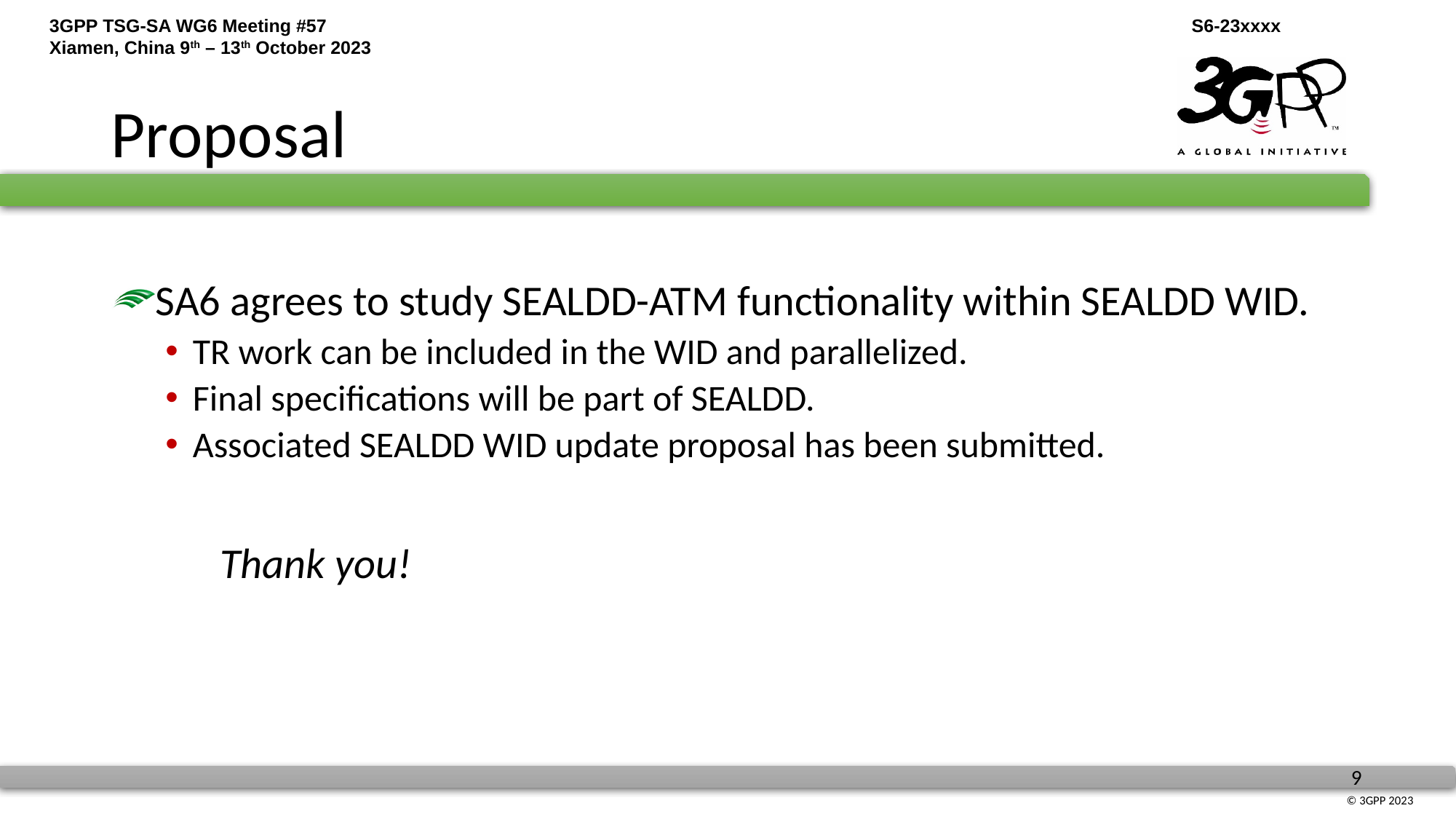

# Proposal
SA6 agrees to study SEALDD-ATM functionality within SEALDD WID.
TR work can be included in the WID and parallelized.
Final specifications will be part of SEALDD.
Associated SEALDD WID update proposal has been submitted.

	Thank you!